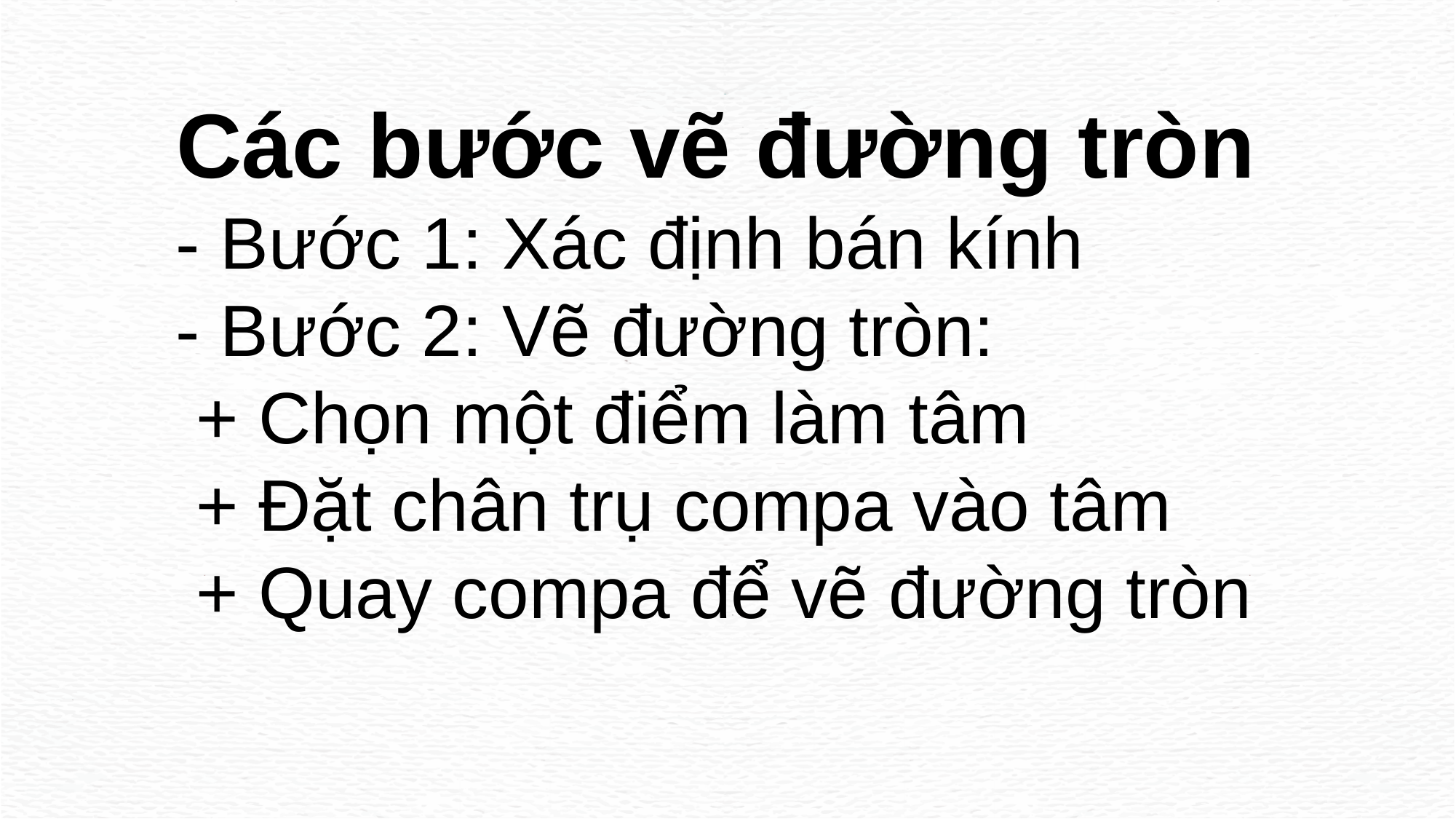

Các bước vẽ đường tròn
- Bước 1: Xác định bán kính
- Bước 2: Vẽ đường tròn:
 + Chọn một điểm làm tâm
 + Đặt chân trụ compa vào tâm
 + Quay compa để vẽ đường tròn